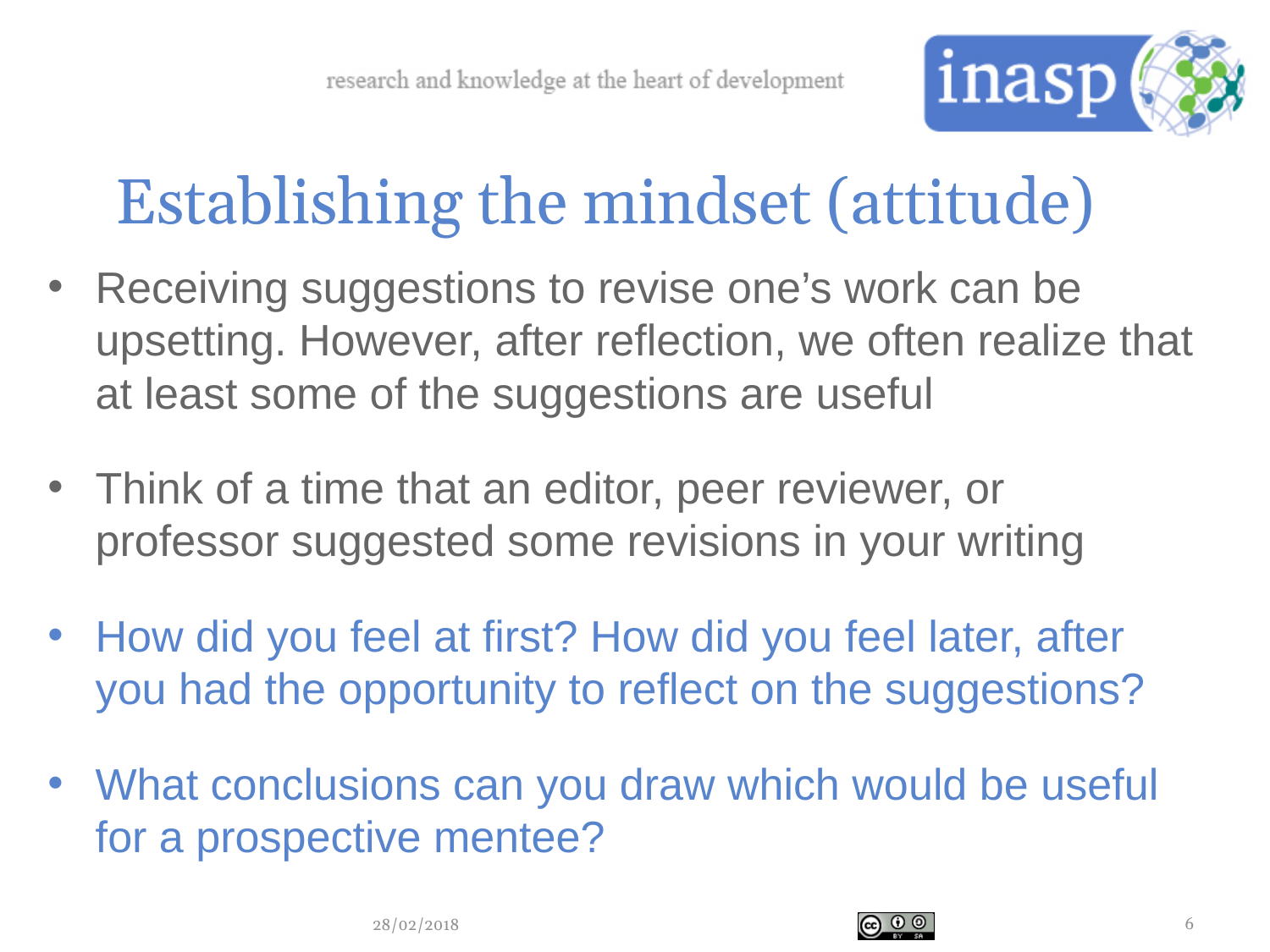

Establishing the mindset (attitude)

Receiving suggestions to revise one’s work can be upsetting. However, after reflection, we often realize that at least some of the suggestions are useful
Think of a time that an editor, peer reviewer, or professor suggested some revisions in your writing
How did you feel at first? How did you feel later, after you had the opportunity to reflect on the suggestions?
What conclusions can you draw which would be useful for a prospective mentee?
28/02/2018

6